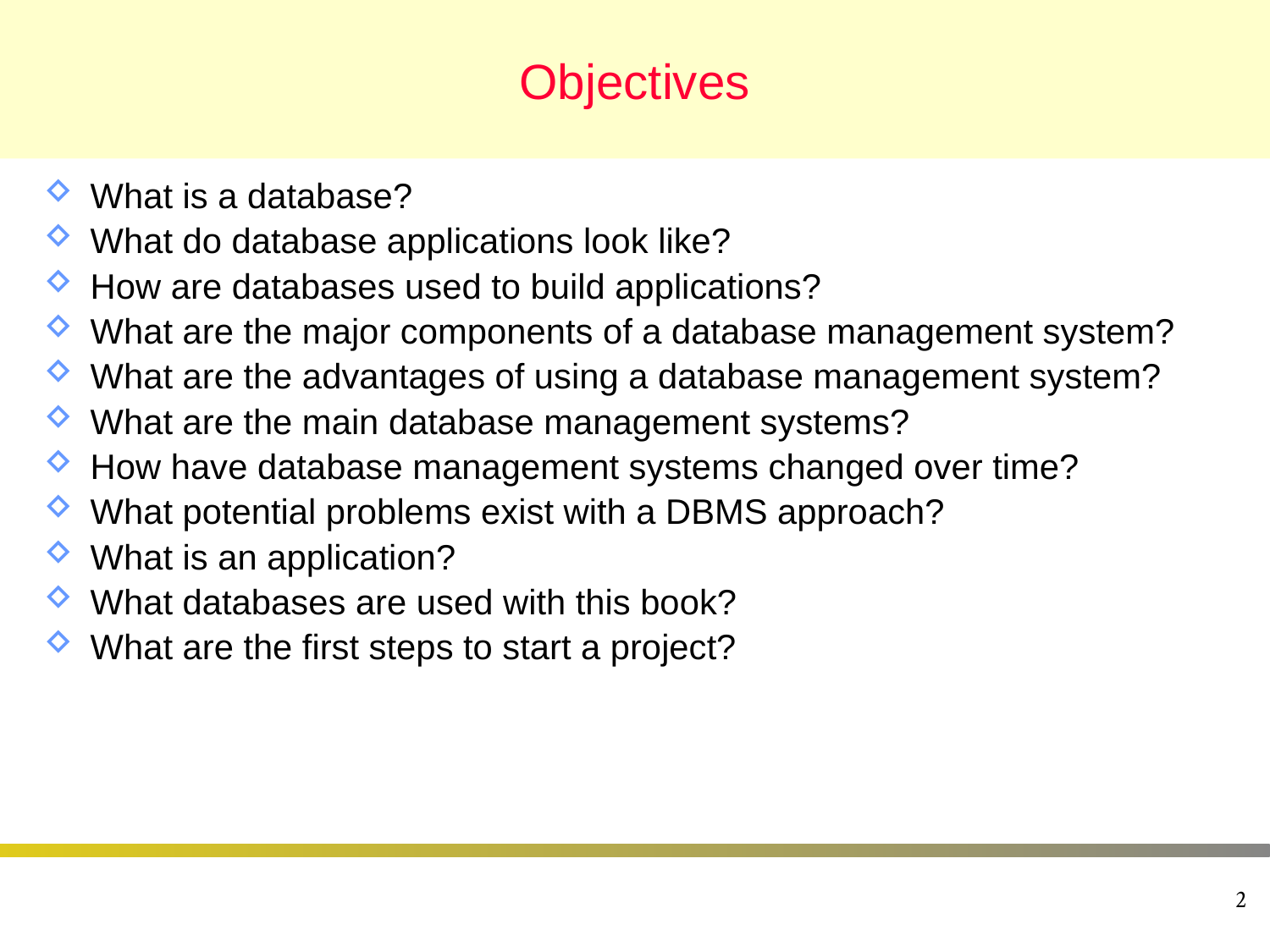

# Objectives
What is a database?
What do database applications look like?
How are databases used to build applications?
What are the major components of a database management system?
What are the advantages of using a database management system?
What are the main database management systems?
How have database management systems changed over time?
What potential problems exist with a DBMS approach?
What is an application?
What databases are used with this book?
What are the first steps to start a project?
2